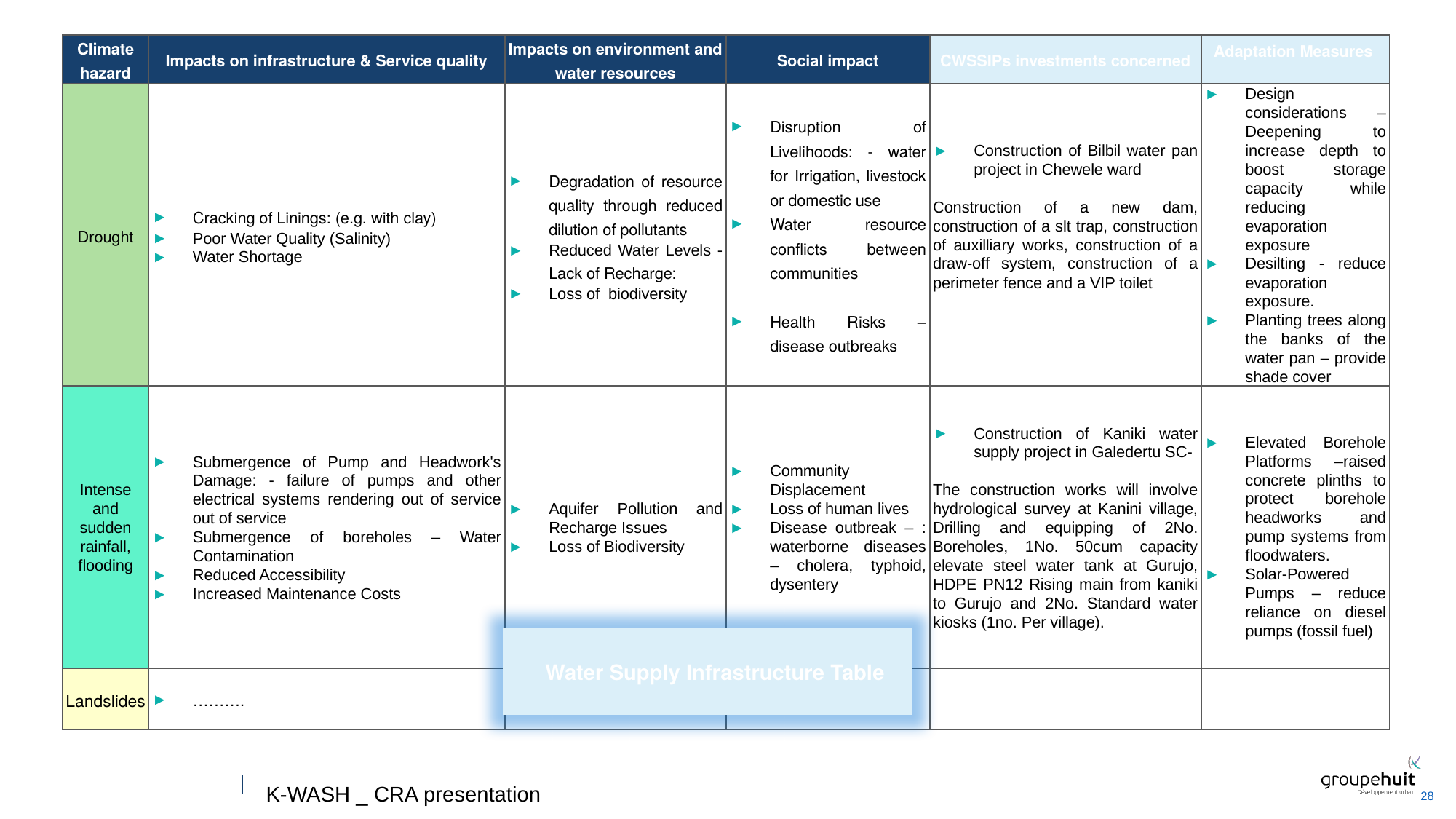

December 2025
| Climate hazard | Impacts on infrastructure & Service quality | Impacts on environment and water resources | Social impact | CWSSIPs investments concerned | Adaptation Measures |
| --- | --- | --- | --- | --- | --- |
| Drought | Cracking of Linings: (e.g. with clay) Poor Water Quality (Salinity) Water Shortage | Degradation of resource quality through reduced dilution of pollutants Reduced Water Levels - Lack of Recharge: Loss of biodiversity | Disruption of Livelihoods: - water for Irrigation, livestock or domestic use Water resource conflicts between communities Health Risks – disease outbreaks | Construction of Bilbil water pan project in Chewele ward Construction of a new dam, construction of a slt trap, construction of auxilliary works, construction of a draw-off system, construction of a perimeter fence and a VIP toilet | Design considerations – Deepening to increase depth to boost storage capacity while reducing evaporation exposure Desilting - reduce evaporation exposure. Planting trees along the banks of the water pan – provide shade cover |
| Intense and sudden rainfall, flooding | Submergence of Pump and Headwork's Damage: - failure of pumps and other electrical systems rendering out of service out of service Submergence of boreholes – Water Contamination Reduced Accessibility Increased Maintenance Costs | Aquifer Pollution and Recharge Issues Loss of Biodiversity | Community Displacement Loss of human lives Disease outbreak – : waterborne diseases – cholera, typhoid, dysentery | Construction of Kaniki water supply project in Galedertu SC- The construction works will involve hydrological survey at Kanini village, Drilling and equipping of 2No. Boreholes, 1No. 50cum capacity elevate steel water tank at Gurujo, HDPE PN12 Rising main from kaniki to Gurujo and 2No. Standard water kiosks (1no. Per village). | Elevated Borehole Platforms –raised concrete plinths to protect borehole headworks and pump systems from floodwaters. Solar-Powered Pumps – reduce reliance on diesel pumps (fossil fuel) |
| Landslides | ………. |  |  |  |  |
Water Supply Infrastructure Table
28
K-WASH _ CRA presentation